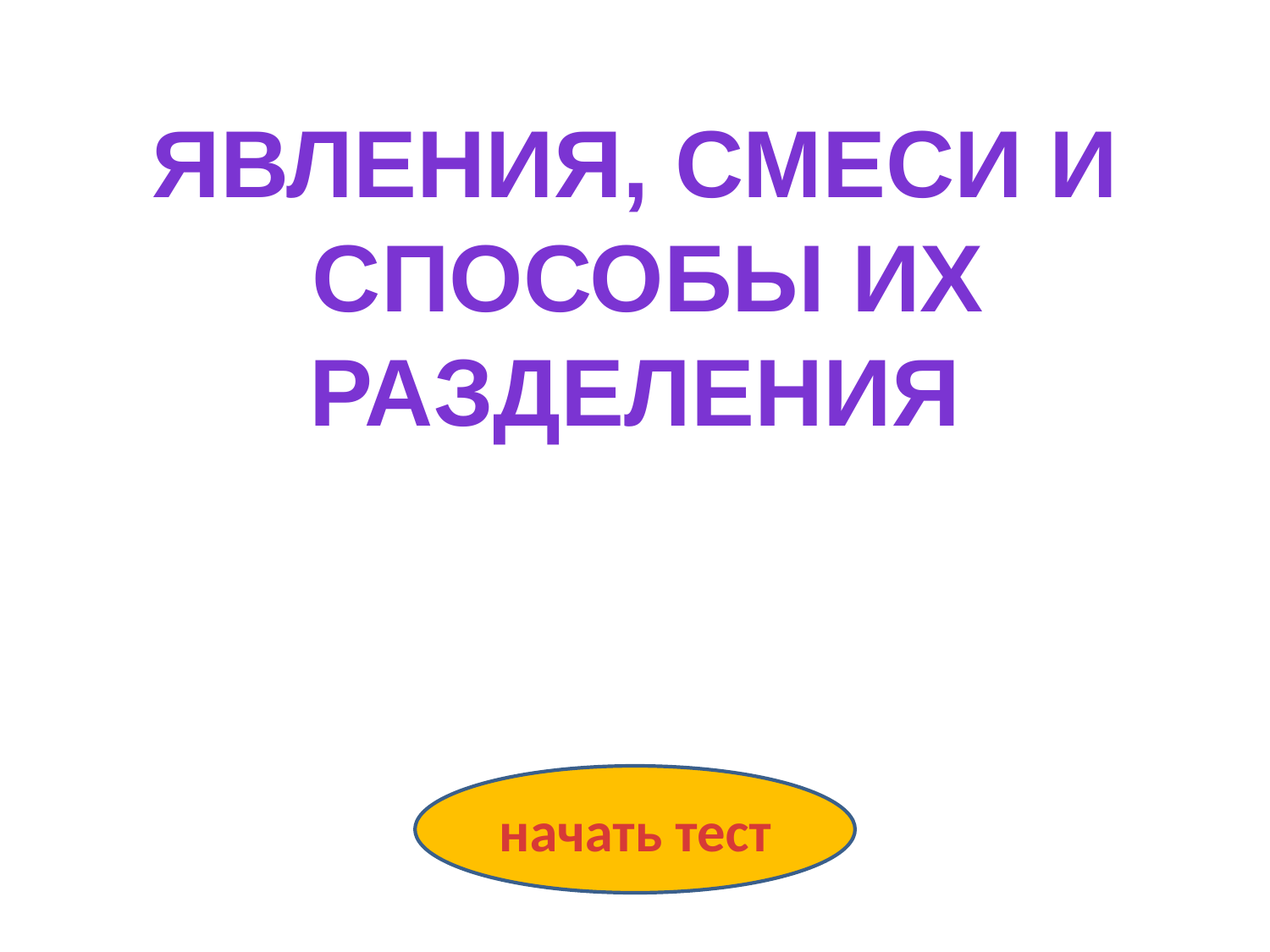

Явления, смеси и
 способы их
разделения
начать тест